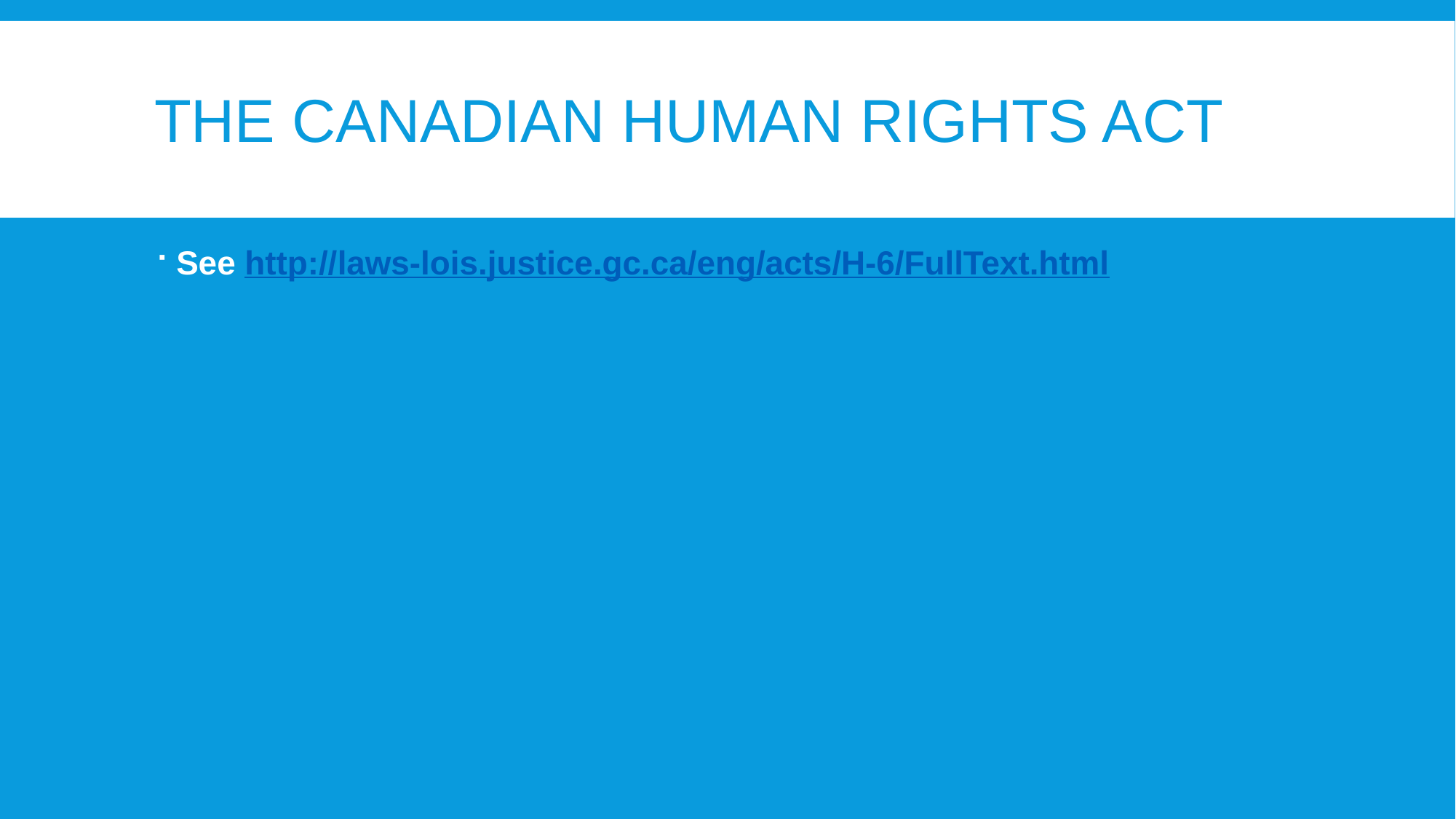

# The CANADIAN Human Rights Act
See http://laws-lois.justice.gc.ca/eng/acts/H-6/FullText.html